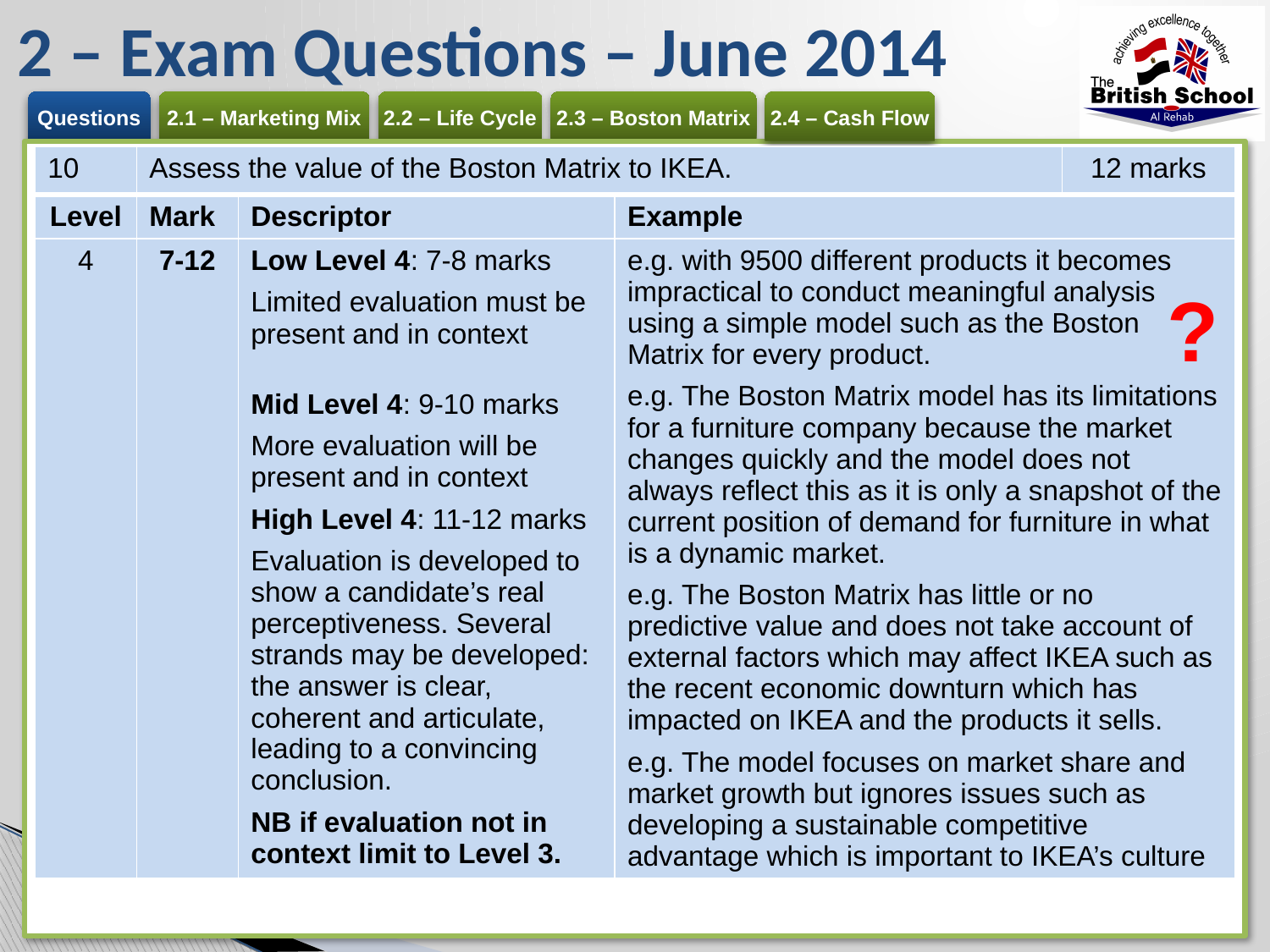

# 2 – Exam Questions – June 2014
| 10 | Assess the value of the Boston Matrix to IKEA. |  |  | 12 marks |
| --- | --- | --- | --- | --- |
| Level | Mark | Descriptor | Example |  |
| 4 | 7-12 | Low Level 4: 7-8 marks Limited evaluation must be present and in context Mid Level 4: 9-10 marks More evaluation will be present and in context High Level 4: 11-12 marks Evaluation is developed to show a candidate’s real perceptiveness. Several strands may be developed: the answer is clear, coherent and articulate, leading to a convincing conclusion. NB if evaluation not in context limit to Level 3. | e.g. with 9500 different products it becomes impractical to conduct meaningful analysis using a simple model such as the Boston Matrix for every product. e.g. The Boston Matrix model has its limitations for a furniture company because the market changes quickly and the model does not always reflect this as it is only a snapshot of the current position of demand for furniture in what is a dynamic market. e.g. The Boston Matrix has little or no predictive value and does not take account of external factors which may affect IKEA such as the recent economic downturn which has impacted on IKEA and the products it sells. e.g. The model focuses on market share and market growth but ignores issues such as developing a sustainable competitive advantage which is important to IKEA’s culture |  |
?